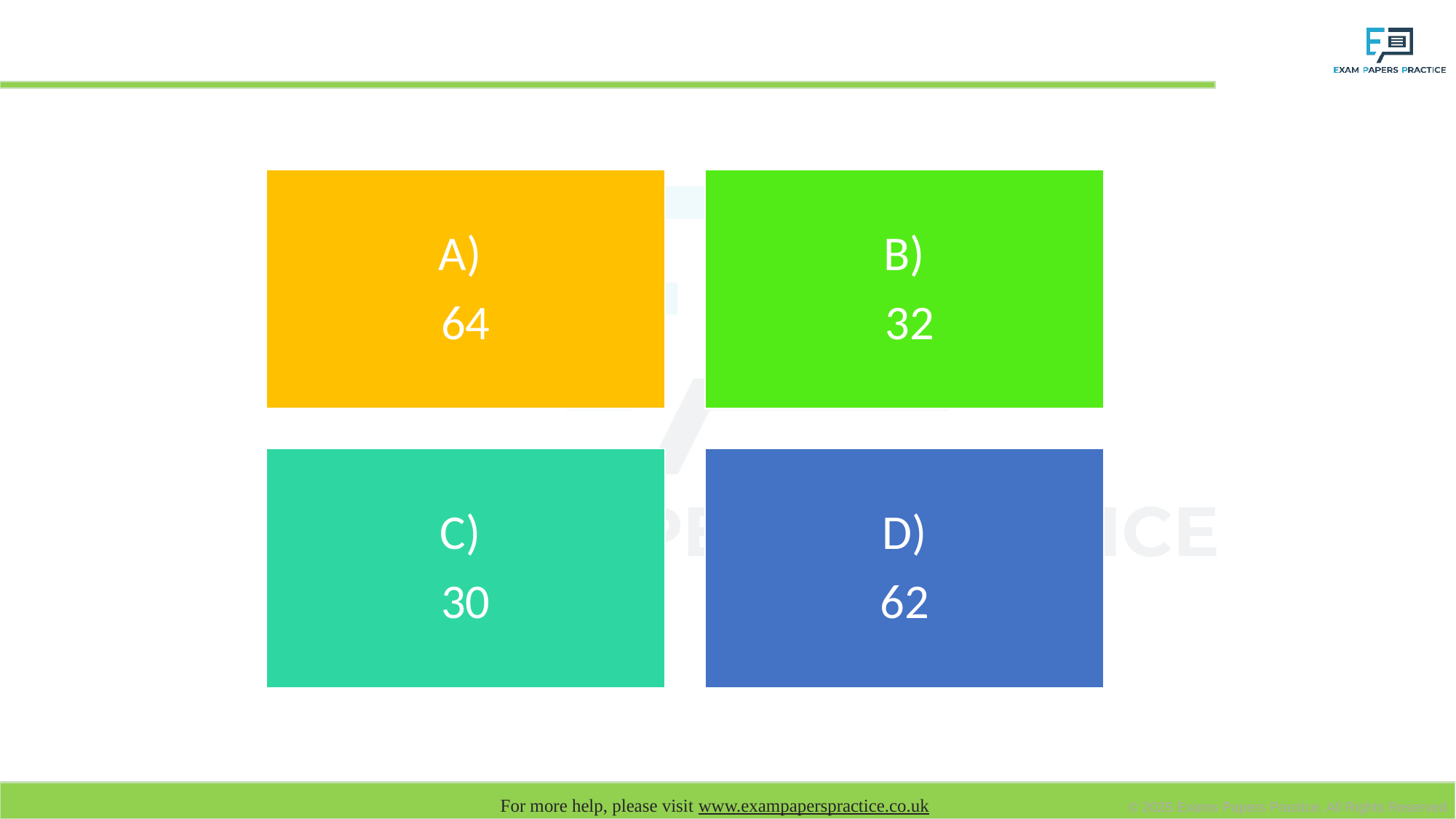

# How many hosts are on the network 192.168.1.22/26?
A)
64
B)
 32
C)
30
D)
62